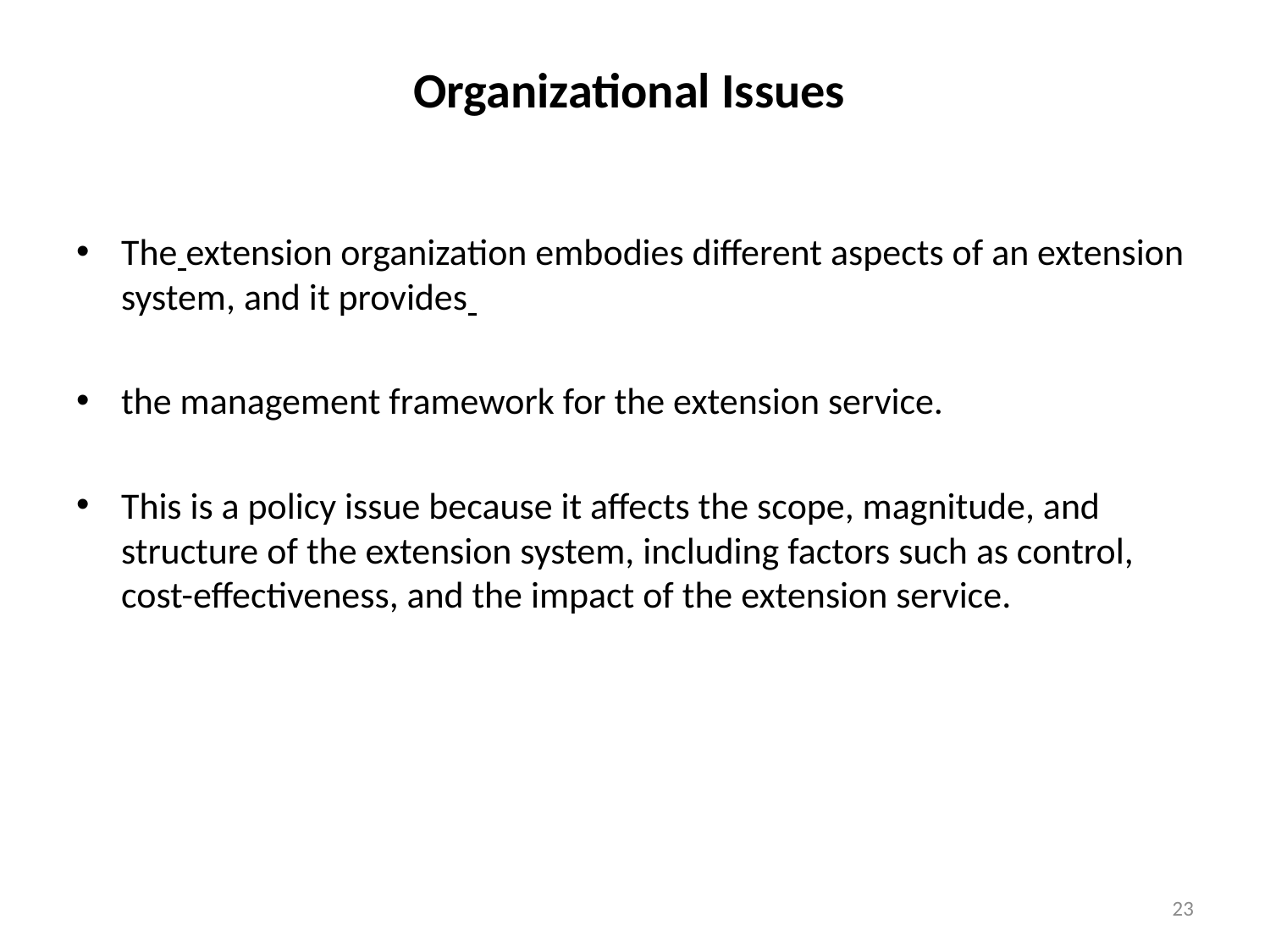

# Organizational Issues
The extension organization embodies different aspects of an extension system, and it provides

the management framework for the extension service.

This is a policy issue because it affects the scope, magnitude, and structure of the extension system, including factors such as control, cost-effectiveness, and the impact of the extension service.
23